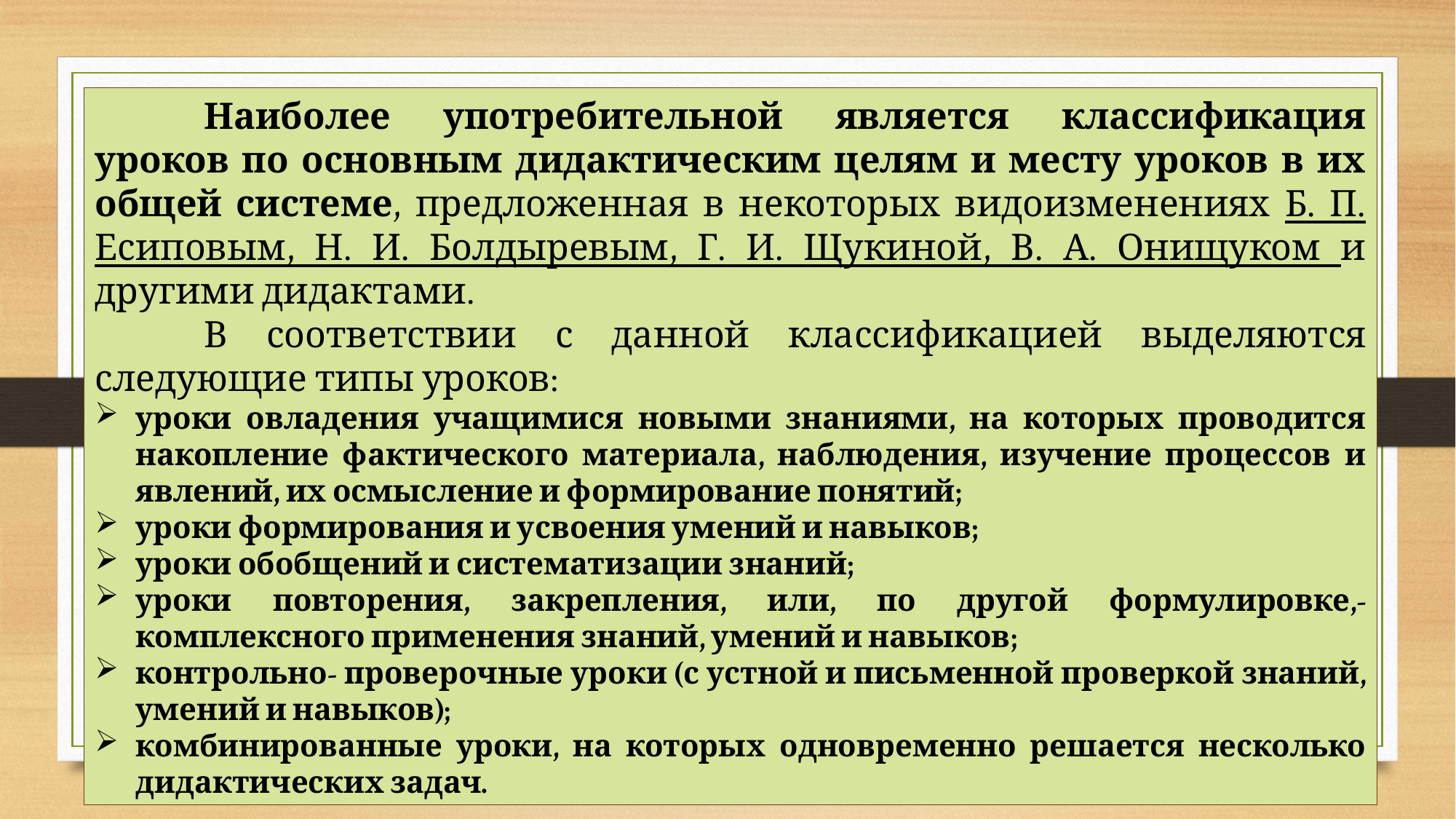

Наиболее употребительной является классификация уроков по основным дидактическим целям и месту уроков в их общей системе, предложенная в некоторых видоизменениях Б. П. Есиповым, Н. И. Болдыревым, Г. И. Щукиной, В. А. Онищуком и другими дидактами.
	В соответствии с данной классификацией выделяются следующие типы уроков:
уроки овладения учащимися новыми знаниями, на которых проводится накопление фактического материала, наблюдения, изучение процессов и явлений, их осмысление и формирование понятий;
уроки формирования и усвоения умений и навыков;
уроки обобщений и систематизации знаний;
уроки повторения, закрепления, или, по другой формулировке,- комплексного применения знаний, умений и навыков;
контрольно- проверочные уроки (с устной и письменной проверкой знаний, умений и навыков);
комбинированные уроки, на которых одновременно решается несколько дидактических задач.